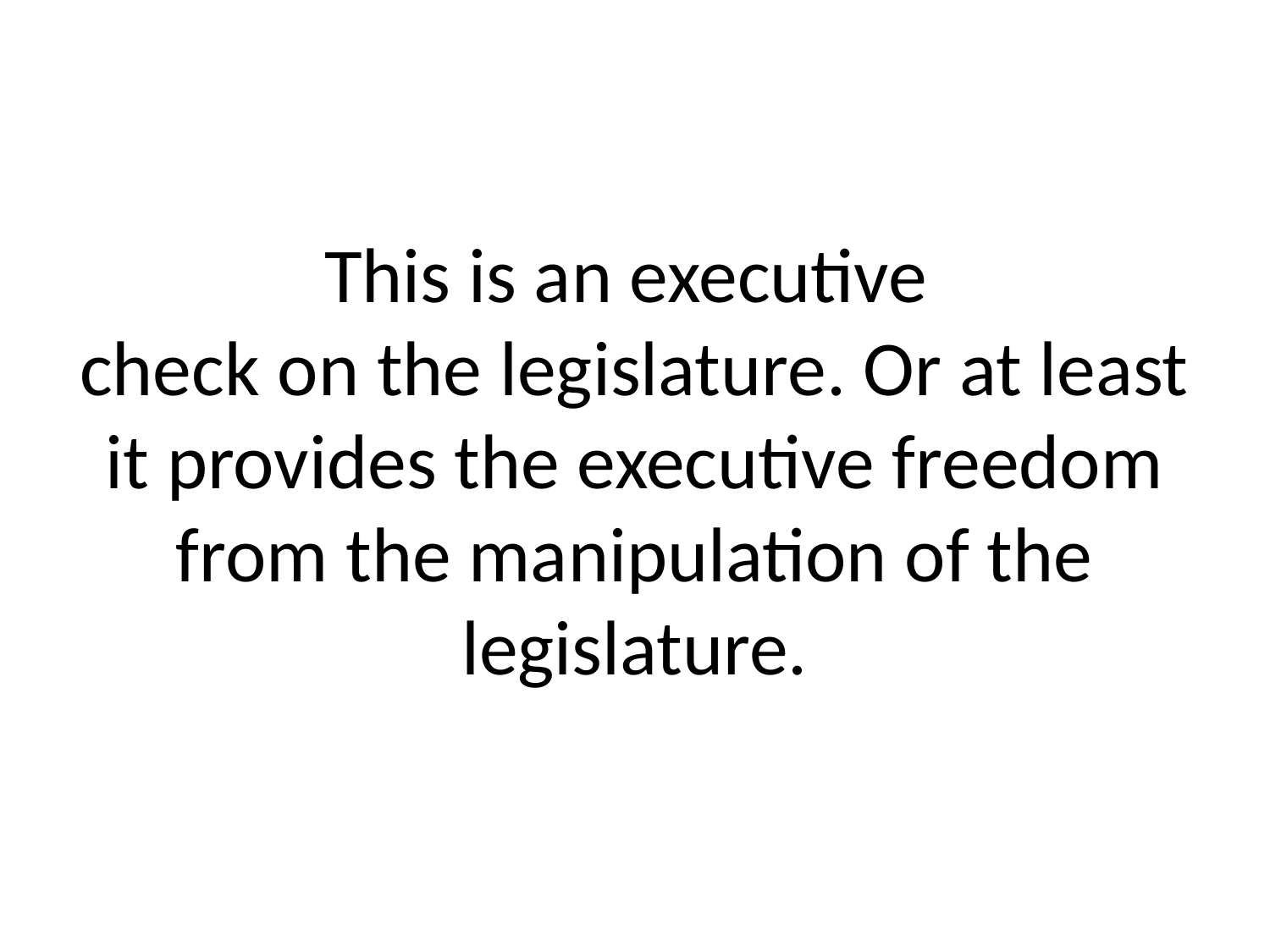

# This is an executive check on the legislature. Or at least it provides the executive freedom from the manipulation of the legislature.